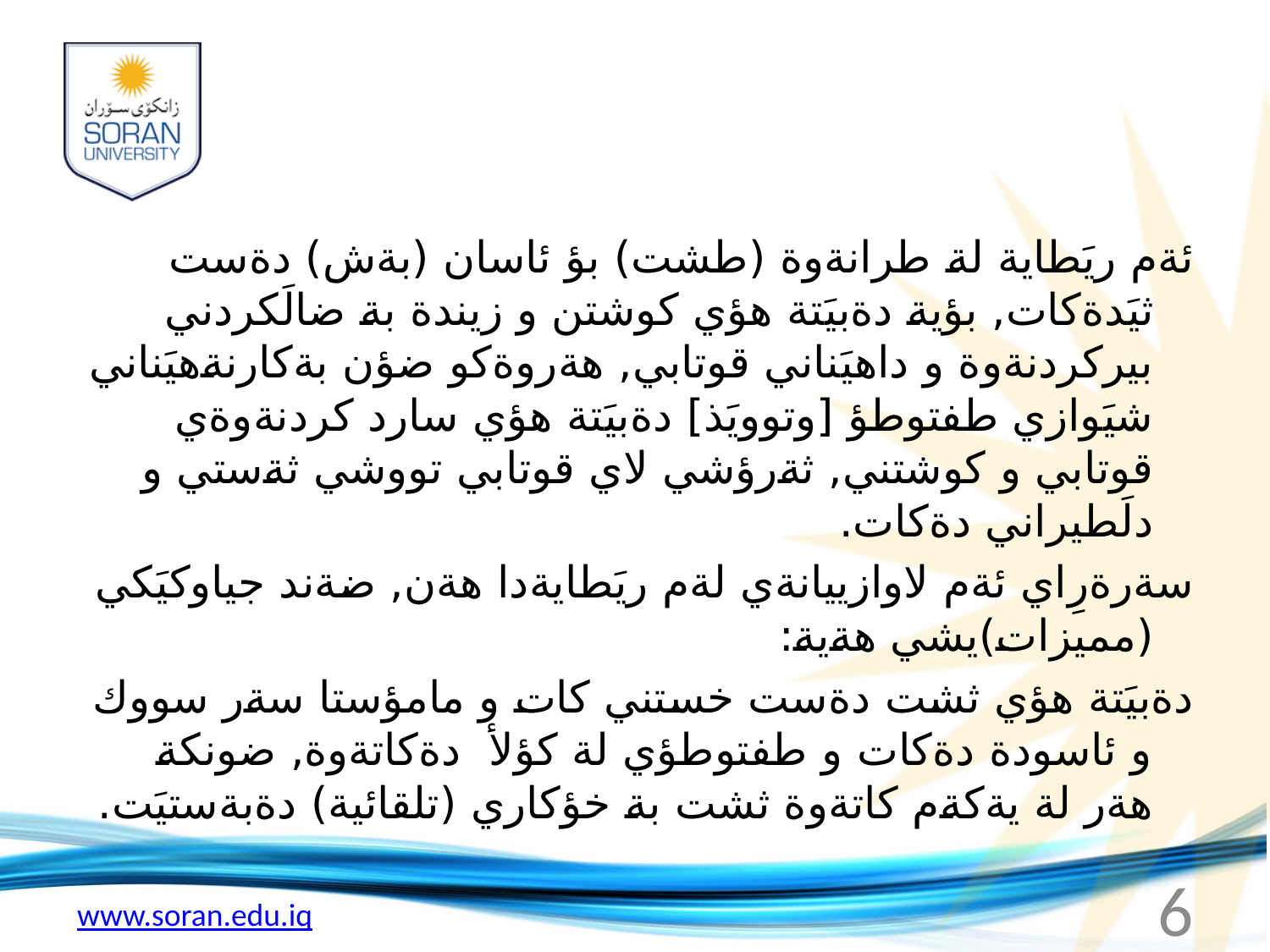

ئةم ريَطاية لة طرانةوة (طشت) بؤ ئاسان (بةش) دةست ثيَدةكات, بؤية دةبيَتة هؤي كوشتن و زيندة بة ضالَكردني بيركردنةوة و داهيَناني قوتابي, هةروةكو ضؤن بةكارنةهيَناني شيَوازي طفتوطؤ [وتوويَذ] دةبيَتة هؤي سارد كردنةوةي قوتابي و كوشتني, ثةرؤشي لاي قوتابي تووشي ثةستي و دلَطيراني دةكات.
سةرةرِاي ئةم لاوازييانةي لةم ريَطايةدا هةن, ضةند جياوكيَكي (مميزات)يشي هةية:
دةبيَتة هؤي ثشت دةست خستني كات و مامؤستا سةر سووك و ئاسودة دةكات و طفتوطؤي لة كؤلأ  دةكاتةوة, ضونكة هةر لة يةكةم كاتةوة ثشت بة خؤكاري (تلقائية) دةبةستيَت.

6